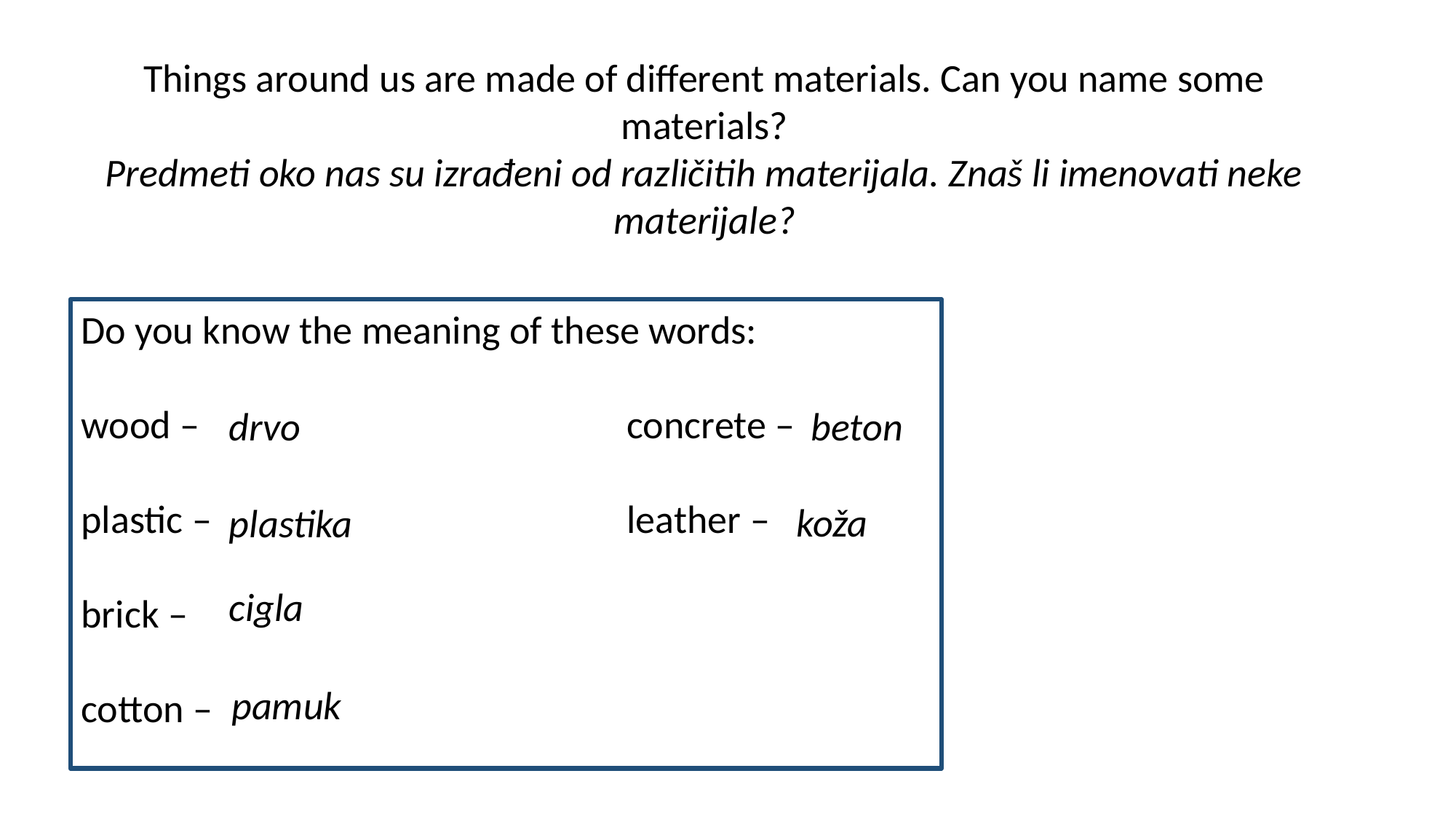

Things around us are made of different materials. Can you name some materials?
Predmeti oko nas su izrađeni od različitih materijala. Znaš li imenovati neke materijale?
Do you know the meaning of these words:

wood –				concrete –

plastic – 				leather –

brick –

cotton –

drvo
beton
koža
plastika
cigla
pamuk